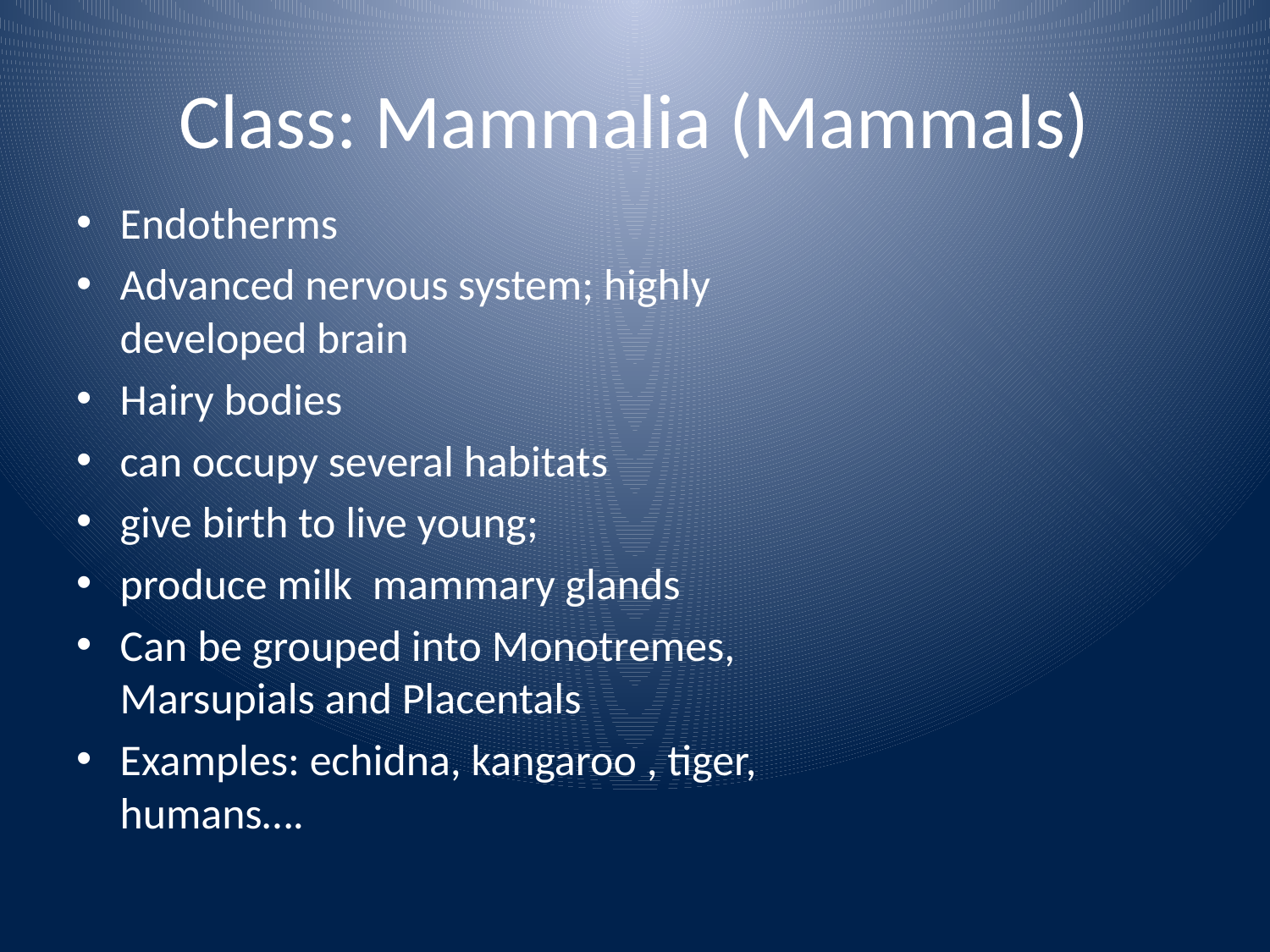

# Class: Mammalia (Mammals)
Endotherms
Advanced nervous system; highly developed brain
Hairy bodies
can occupy several habitats
give birth to live young;
produce milk  mammary glands
Can be grouped into Monotremes, Marsupials and Placentals
Examples: echidna, kangaroo , tiger, humans….